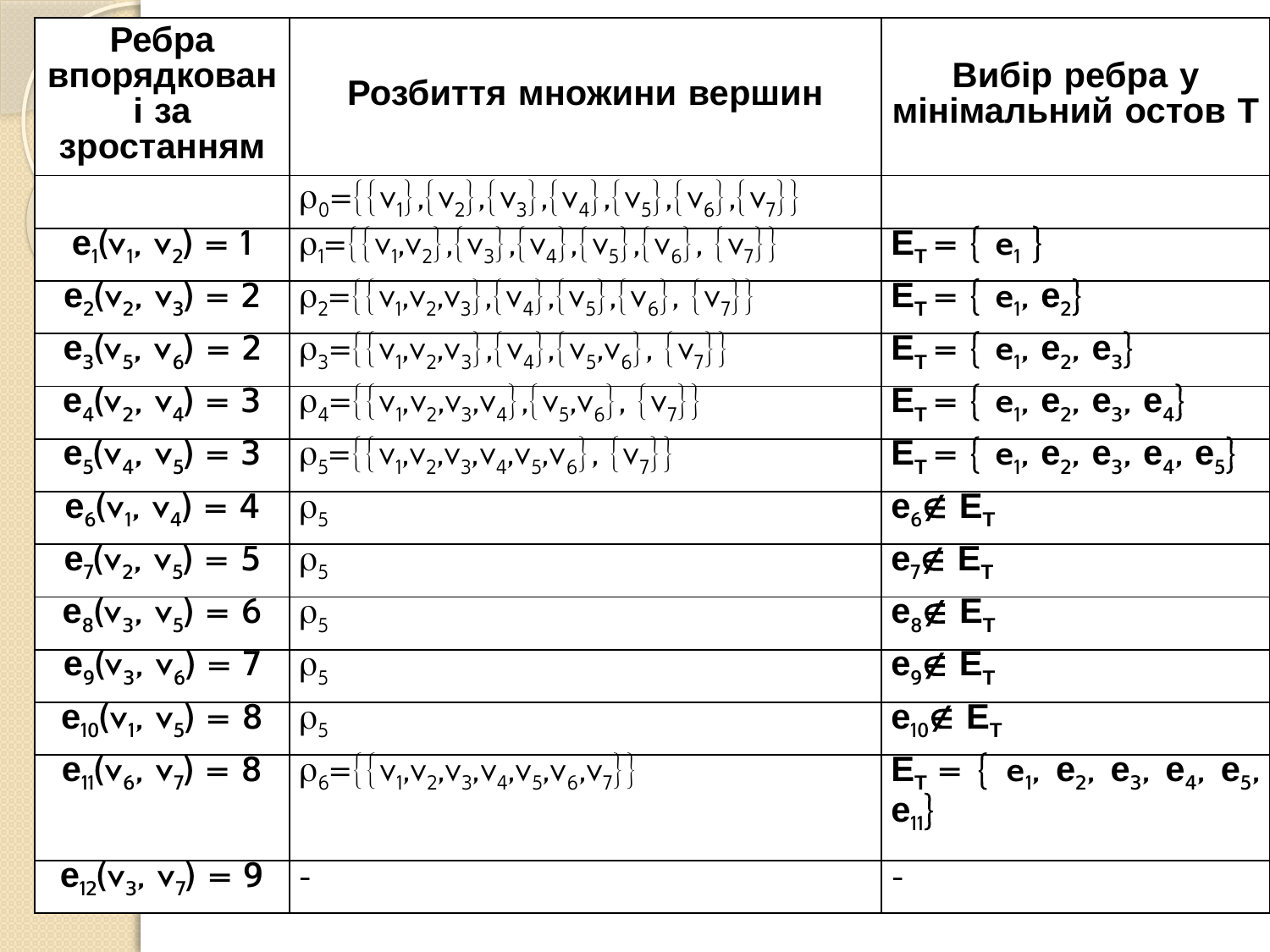

| Ребра впорядковані за зростанням | Розбиття множини вершин | Вибір ребра у мінімальний остов Т |
| --- | --- | --- |
|  | ρ0={{v1},{v2},{v3},{v4},{v5},{v6},{v7}} |  |
| е1(v1, v2) = 1 | ρ1={{v1,v2},{v3},{v4},{v5},{v6}, {v7}} | ЕТ = { e1 } |
| е2(v2, v3) = 2 | ρ2={{v1,v2,v3},{v4},{v5},{v6}, {v7}} | ЕТ = { e1, е2} |
| е3(v5, v6) = 2 | ρ3={{v1,v2,v3},{v4},{v5,v6}, {v7}} | ЕТ = { e1, е2, е3} |
| е4(v2, v4) = 3 | ρ4={{v1,v2,v3,v4},{v5,v6}, {v7}} | ЕТ = { e1, е2, е3, е4} |
| е5(v4, v5) = 3 | ρ5={{v1,v2,v3,v4,v5,v6}, {v7}} | ЕТ = { e1, е2, е3, е4, е5} |
| е6(v1, v4) = 4 | ρ5 | е6∉ ЕТ |
| е7(v2, v5) = 5 | ρ5 | е7∉ ЕТ |
| е8(v3, v5) = 6 | ρ5 | е8∉ ЕТ |
| е9(v3, v6) = 7 | ρ5 | е9∉ ЕТ |
| е10(v1, v5) = 8 | ρ5 | е10∉ ЕТ |
| е11(v6, v7) = 8 | ρ6={{v1,v2,v3,v4,v5,v6,v7}} | ЕТ = { e1, е2, е3, е4, е5, е11} |
| е12(v3, v7) = 9 | - | - |